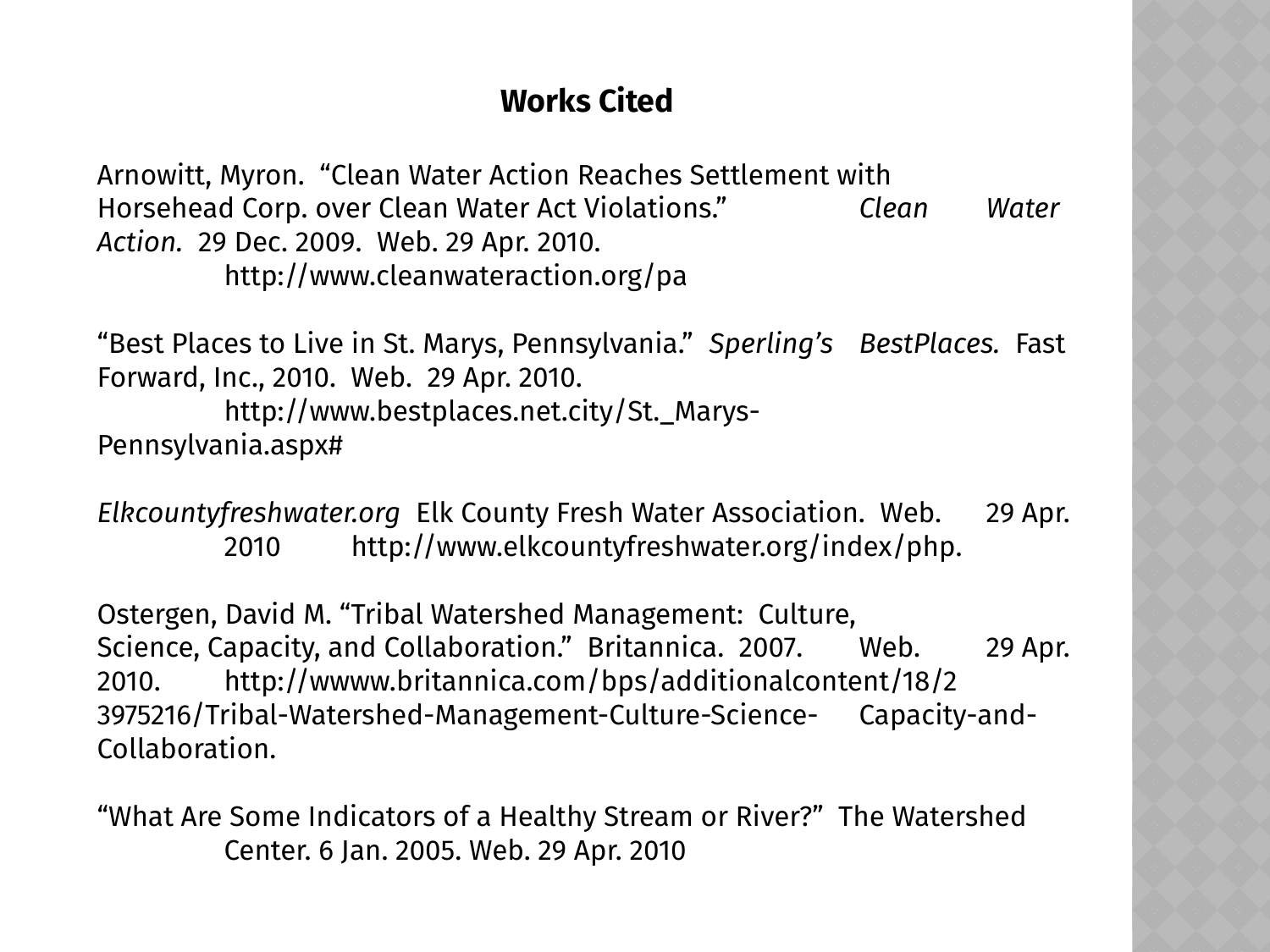

Works Cited

Arnowitt, Myron.  “Clean Water Action Reaches Settlement with 	Horsehead Corp. over Clean Water Act Violations.”  	Clean 	Water Action.  29 Dec. 2009.  Web. 29 Apr. 2010.
	http://www.cleanwateraction.org/pa

“Best Places to Live in St. Marys, Pennsylvania.”  Sperling’s 	BestPlaces.  Fast Forward, Inc., 2010.  Web.  29 Apr. 2010.
	http://www.bestplaces.net.city/St._Marys-	Pennsylvania.aspx#

Elkcountyfreshwater.org  Elk County Fresh Water Association.  Web. 	29 Apr. 	2010 	http://www.elkcountyfreshwater.org/index/php.

Ostergen, David M. “Tribal Watershed Management:  Culture, 	Science, Capacity, and Collaboration.”  Britannica.  2007.  	Web. 	29 Apr. 2010.  	http://wwww.britannica.com/bps/additionalcontent/18/2	3975216/Tribal-Watershed-Management-Culture-Science-	Capacity-and-Collaboration.

“What Are Some Indicators of a Healthy Stream or River?”  The Watershed 	Center. 6 Jan. 2005. Web. 29 Apr. 2010